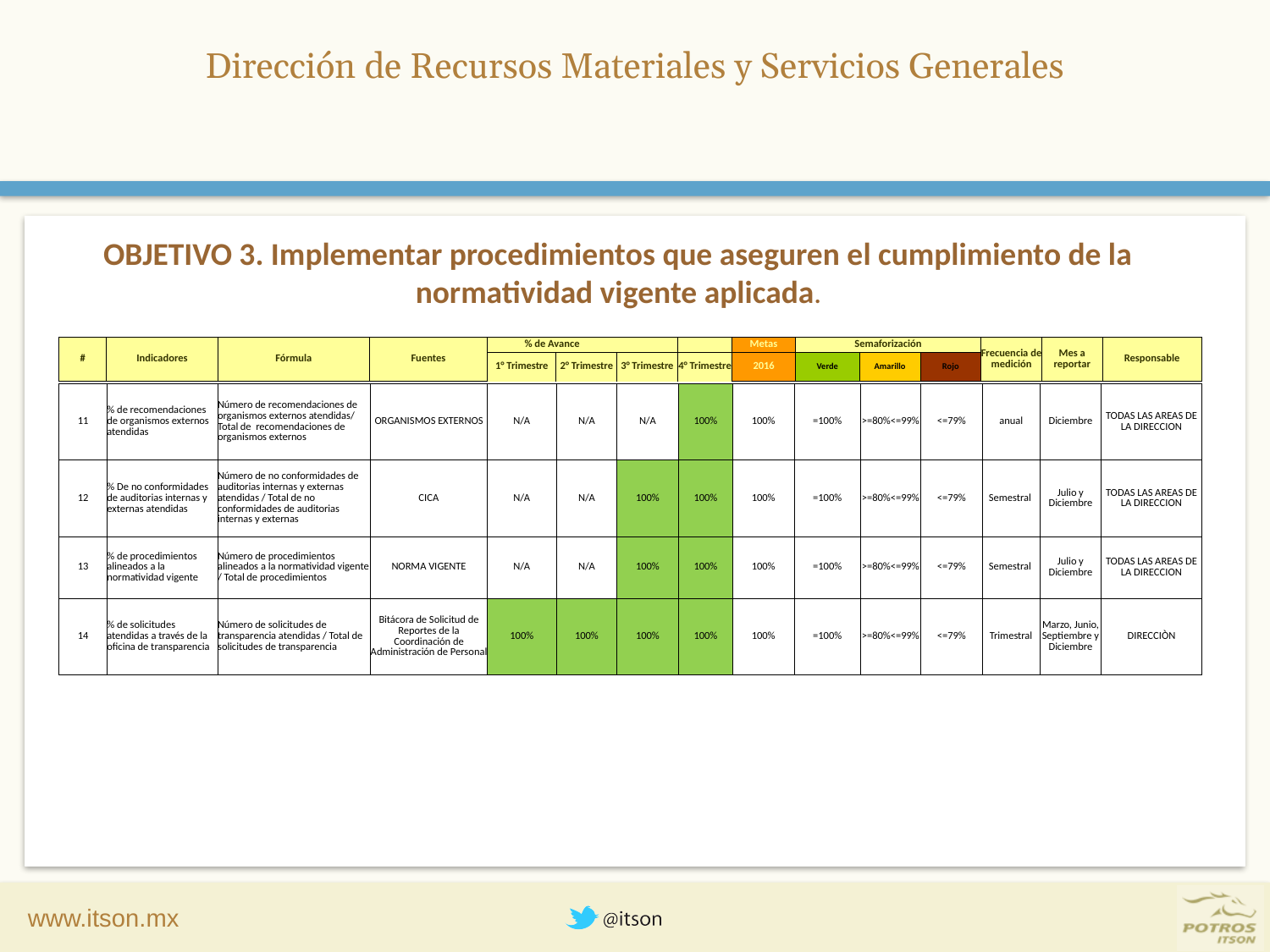

# Dirección de Recursos Materiales y Servicios Generales
OBJETIVO 3. Implementar procedimientos que aseguren el cumplimiento de la normatividad vigente aplicada.
| # | Indicadores | Fórmula | Fuentes | % de Avance |  |  |  | Metas | Semaforización |  |  | Frecuencia de medición | Mes a reportar | Responsable |
| --- | --- | --- | --- | --- | --- | --- | --- | --- | --- | --- | --- | --- | --- | --- |
|  |  |  |  | 1° Trimestre | 2° Trimestre | 3° Trimestre | 4° Trimestre | 2016 | Verde | Amarillo | Rojo |  |  |  |
| 11 | % de recomendaciones de organismos externos atendidas | Número de recomendaciones de organismos externos atendidas/ Total de recomendaciones de organismos externos | ORGANISMOS EXTERNOS | N/A | N/A | N/A | 100% | 100% | =100% | >=80%<=99% | <=79% | anual | Diciembre | TODAS LAS AREAS DE LA DIRECCION |
| --- | --- | --- | --- | --- | --- | --- | --- | --- | --- | --- | --- | --- | --- | --- |
| 12 | % De no conformidades de auditorias internas y externas atendidas | Número de no conformidades de auditorias internas y externas atendidas / Total de no conformidades de auditorias internas y externas | CICA | N/A | N/A | 100% | 100% | 100% | =100% | >=80%<=99% | <=79% | Semestral | Julio y Diciembre | TODAS LAS AREAS DE LA DIRECCION |
| 13 | % de procedimientos alineados a la normatividad vigente | Número de procedimientos alineados a la normatividad vigente / Total de procedimientos | NORMA VIGENTE | N/A | N/A | 100% | 100% | 100% | =100% | >=80%<=99% | <=79% | Semestral | Julio y Diciembre | TODAS LAS AREAS DE LA DIRECCION |
| 14 | % de solicitudes atendidas a través de la oficina de transparencia | Número de solicitudes de transparencia atendidas / Total de solicitudes de transparencia | Bitácora de Solicitud de Reportes de la Coordinación de Administración de Personal | 100% | 100% | 100% | 100% | 100% | =100% | >=80%<=99% | <=79% | Trimestral | Marzo, Junio, Septiembre y Diciembre | DIRECCIÒN |